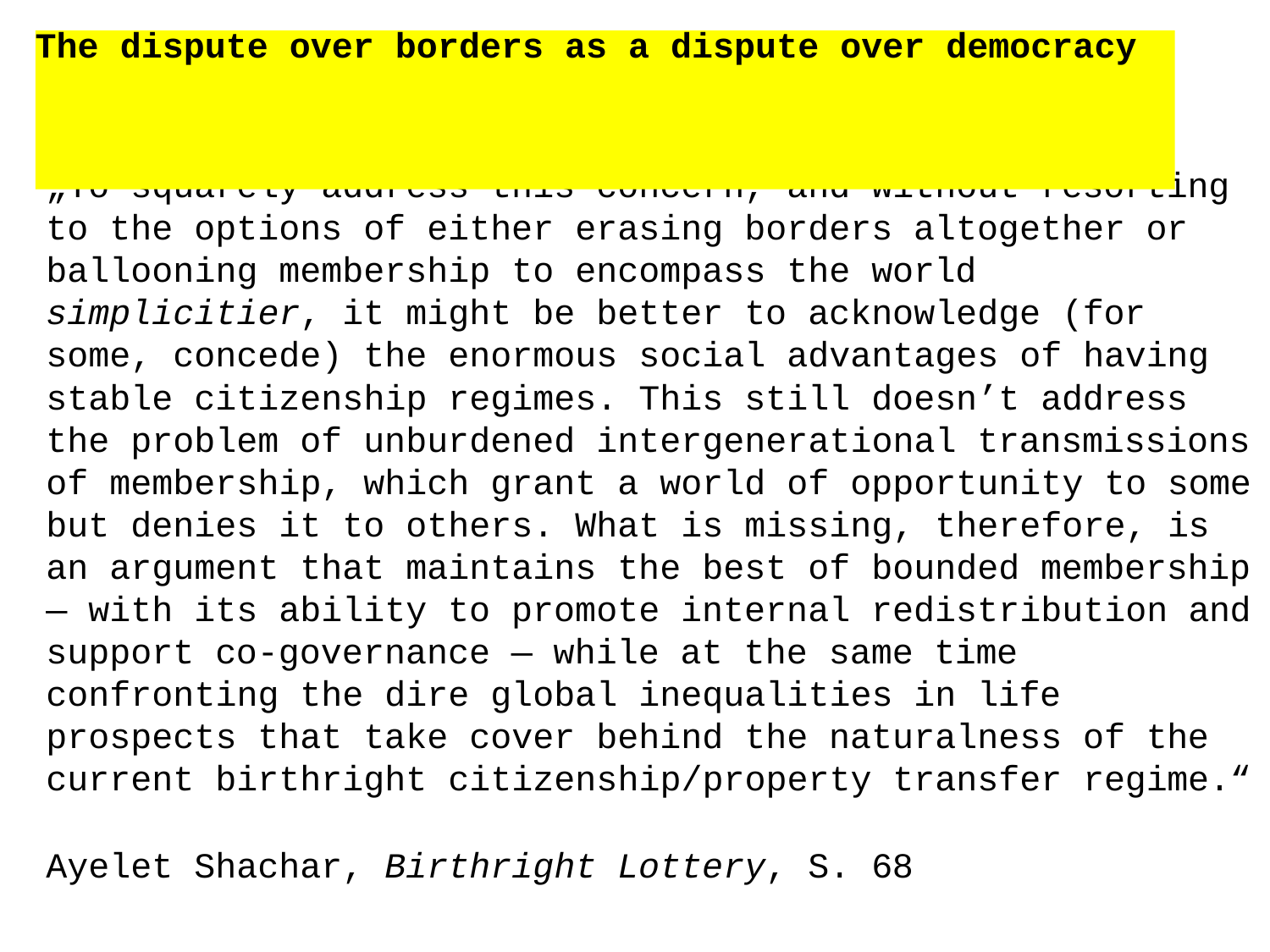

# The dispute over borders as a dispute over democracy
„To squarely address this concern, and without resorting to the options of either erasing borders altogether or ballooning membership to encompass the world simplicitier, it might be better to acknowledge (for some, concede) the enormous social advantages of having stable citizenship regimes. This still doesn’t address the problem of unburdened intergenerational transmissions of membership, which grant a world of opportunity to some but denies it to others. What is missing, therefore, is an argument that maintains the best of bounded membership
— with its ability to promote internal redistribution and support co-governance — while at the same time confronting the dire global inequalities in life prospects that take cover behind the naturalness of the current birthright citizenship/property transfer regime.“

Ayelet Shachar, Birthright Lottery, S. 68